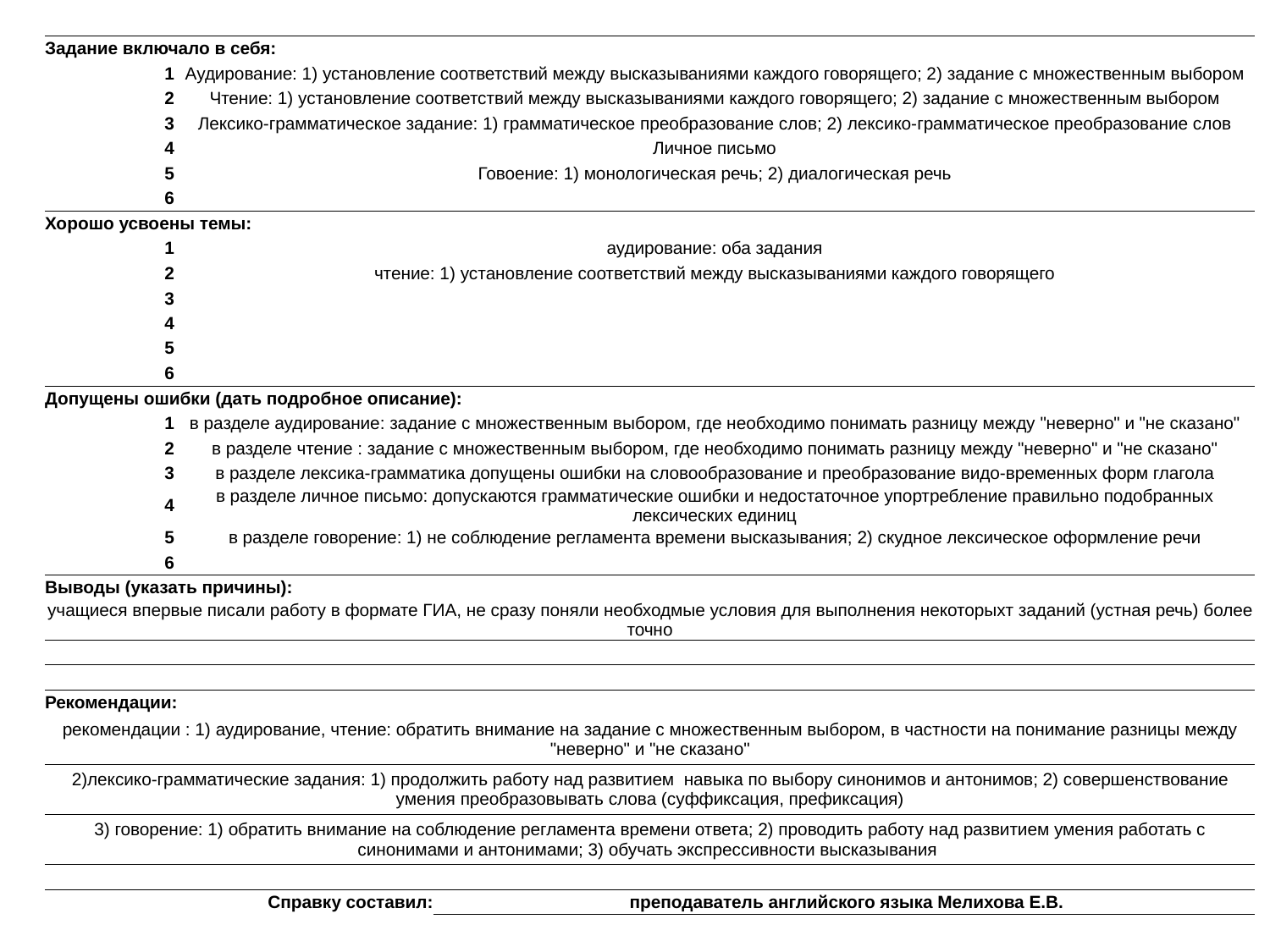

| Задание включало в себя: |  |  |  |  |  |  |  |  |
| --- | --- | --- | --- | --- | --- | --- | --- | --- |
| 1 | Аудирование: 1) установление соответствий между высказываниями каждого говорящего; 2) задание с множественным выбором |  |  |  |  |  |  |  |
| 2 | Чтение: 1) установление соответствий между высказываниями каждого говорящего; 2) задание с множественным выбором |  |  |  |  |  |  |  |
| 3 | Лексико-грамматическое задание: 1) грамматическое преобразование слов; 2) лексико-грамматическое преобразование слов |  |  |  |  |  |  |  |
| 4 | Личное письмо |  |  |  |  |  |  |  |
| 5 | Говоение: 1) монологическая речь; 2) диалогическая речь |  |  |  |  |  |  |  |
| 6 |  |  |  |  |  |  |  |  |
| Хорошо усвоены темы: |  |  |  |  |  |  |  |  |
| 1 | аудирование: оба задания |  |  |  |  |  |  |  |
| 2 | чтение: 1) установление соответствий между высказываниями каждого говорящего |  |  |  |  |  |  |  |
| 3 |  |  |  |  |  |  |  |  |
| 4 |  |  |  |  |  |  |  |  |
| 5 |  |  |  |  |  |  |  |  |
| 6 |  |  |  |  |  |  |  |  |
| Допущены ошибки (дать подробное описание): |  |  |  |  |  |  |  |  |
| 1 | в разделе аудирование: задание с множественным выбором, где необходимо понимать разницу между "неверно" и "не сказано" |  |  |  |  |  |  |  |
| 2 | в разделе чтение : задание с множественным выбором, где необходимо понимать разницу между "неверно" и "не сказано" |  |  |  |  |  |  |  |
| 3 | в разделе лексика-грамматика допущены ошибки на словообразование и преобразование видо-временных форм глагола |  |  |  |  |  |  |  |
| 4 | в разделе личное письмо: допускаются грамматические ошибки и недостаточное упортребление правильно подобранных лексических единиц |  |  |  |  |  |  |  |
| 5 | в разделе говорение: 1) не соблюдение регламента времени высказывания; 2) скудное лексическое оформление речи |  |  |  |  |  |  |  |
| 6 |  |  |  |  |  |  |  |  |
| Выводы (указать причины): |  |  |  |  |  |  |  |  |
| учащиеся впервые писали работу в формате ГИА, не сразу поняли необходмые условия для выполнения некоторыхт заданий (устная речь) более точно |  |  |  |  |  |  |  |  |
|  |  |  |  |  |  |  |  |  |
|  |  |  |  |  |  |  |  |  |
| Рекомендации: |  |  |  |  |  |  |  |  |
| рекомендации : 1) аудирование, чтение: обратить внимание на задание с множественным выбором, в частности на понимание разницы между "неверно" и "не сказано" |  |  |  |  |  |  |  |  |
| 2)лексико-грамматические задания: 1) продолжить работу над развитием навыка по выбору синонимов и антонимов; 2) совершенствование умения преобразовывать слова (суффиксация, префиксация) |  |  |  |  |  |  |  |  |
| 3) говорение: 1) обратить внимание на соблюдение регламента времени ответа; 2) проводить работу над развитием умения работать с синонимами и антонимами; 3) обучать экспрессивности высказывания |  |  |  |  |  |  |  |  |
|  |  |  |  |  |  |  |  |  |
| Справку составил: |  |  | преподаватель английского языка Мелихова Е.В. |  |  |  |  |  |